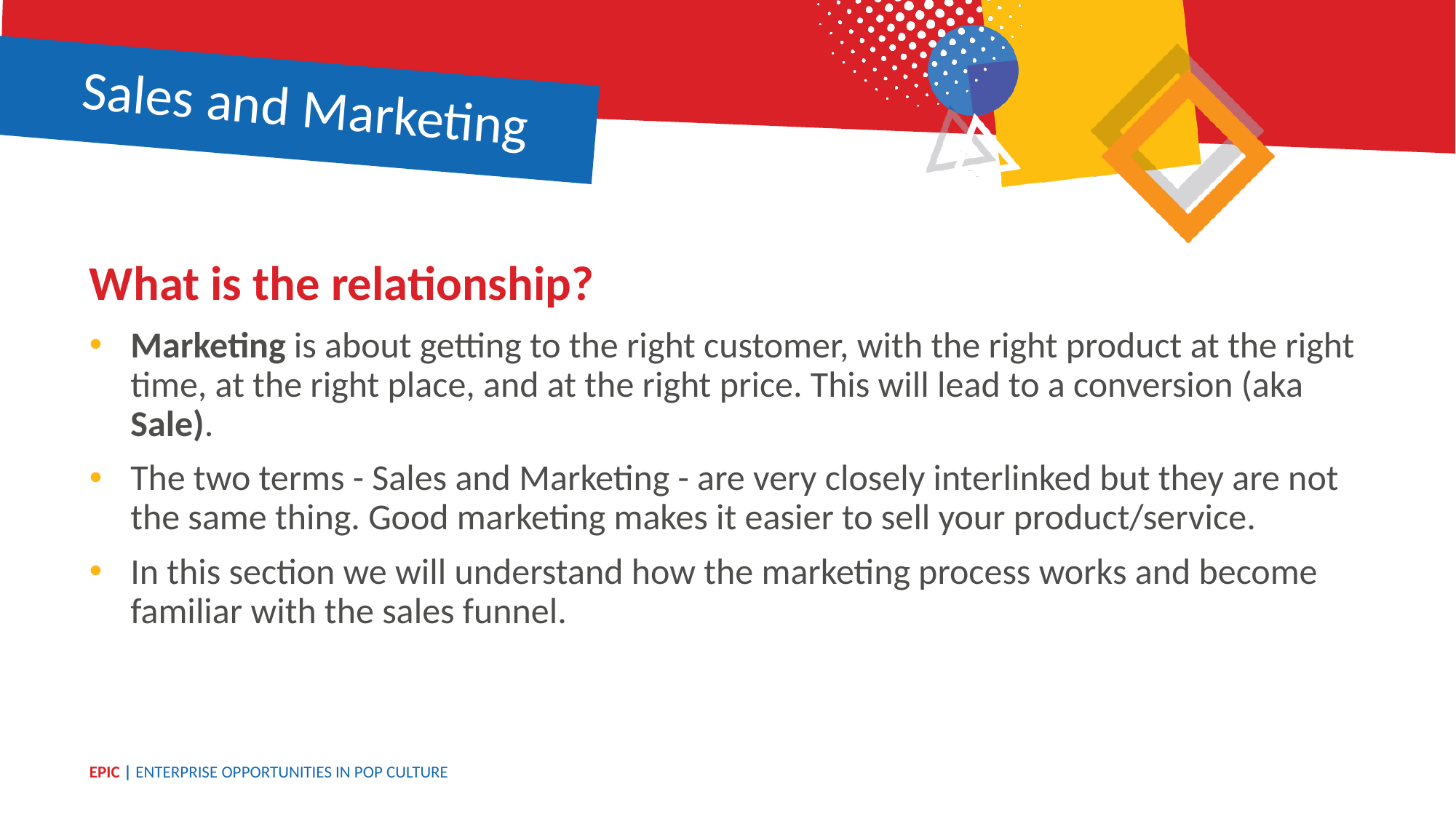

Sales and Marketing

What is the relationship?
Marketing is about getting to the right customer, with the right product at the right time, at the right place, and at the right price. This will lead to a conversion (aka Sale).
The two terms - Sales and Marketing - are very closely interlinked but they are not the same thing. Good marketing makes it easier to sell your product/service.
In this section we will understand how the marketing process works and become familiar with the sales funnel.